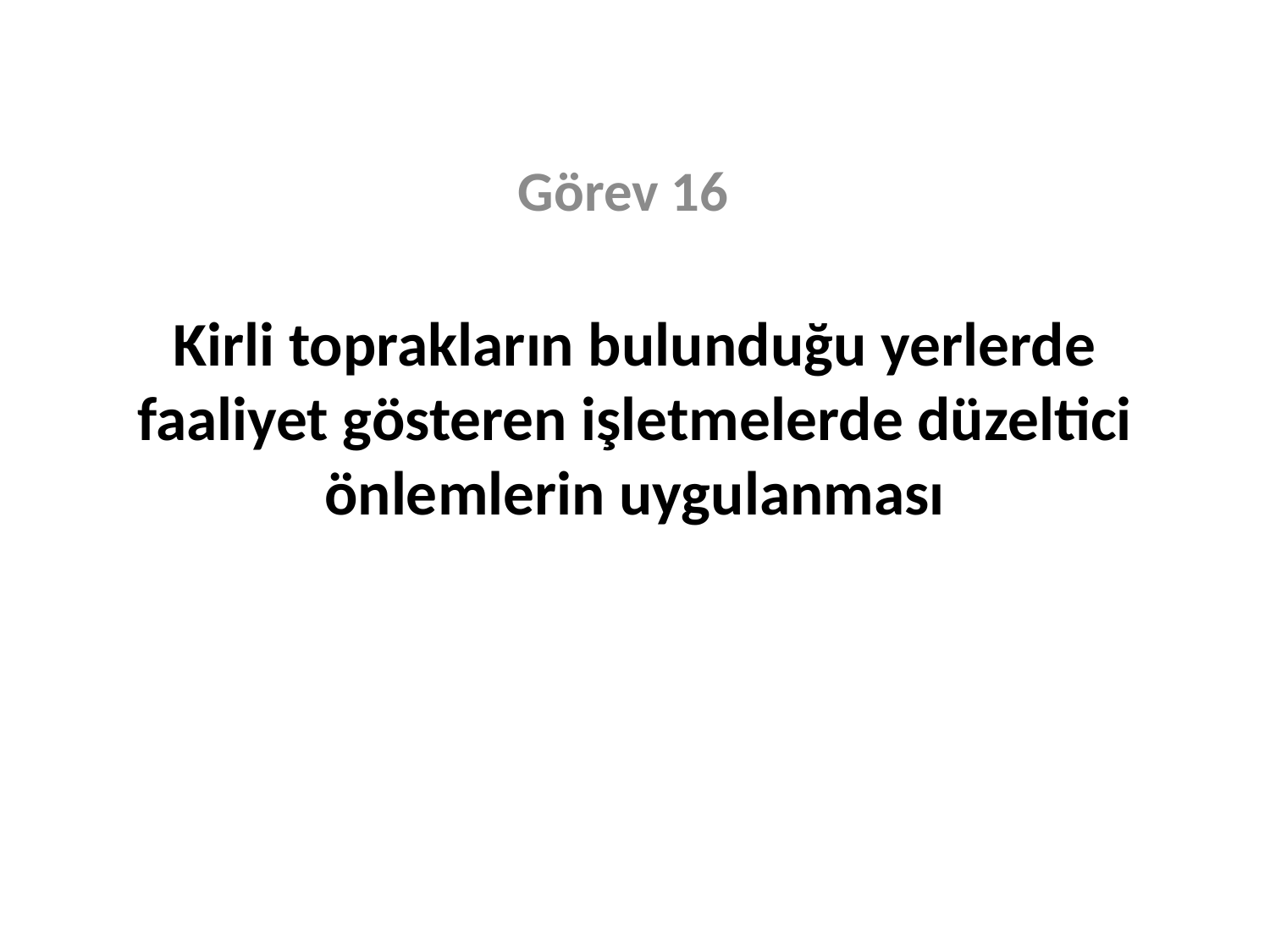

Görev 16
# Kirli toprakların bulunduğu yerlerde faaliyet gösteren işletmelerde düzeltici önlemlerin uygulanması